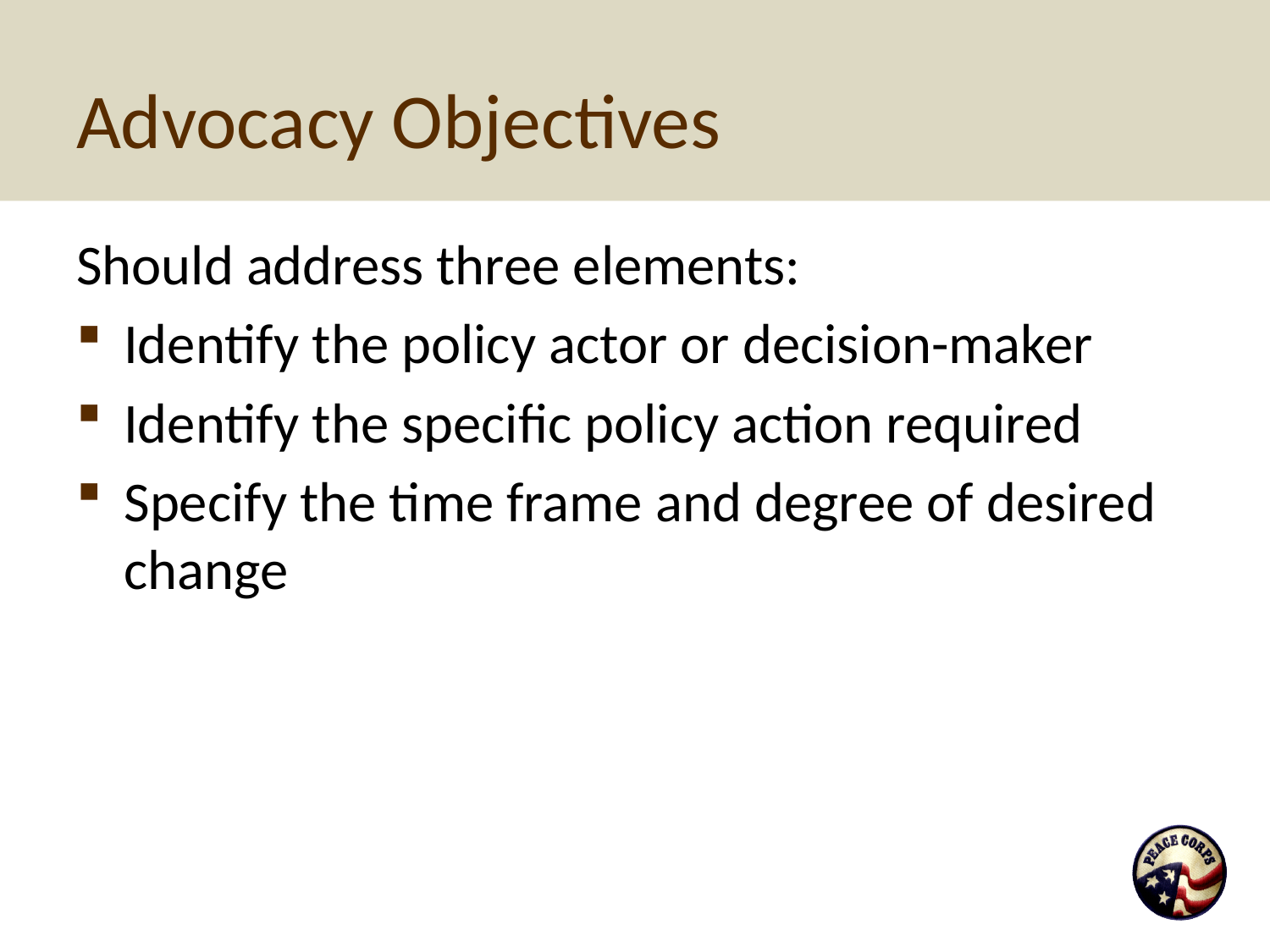

# Advocacy Objectives
Should address three elements:
Identify the policy actor or decision-maker
Identify the specific policy action required
Specify the time frame and degree of desired change